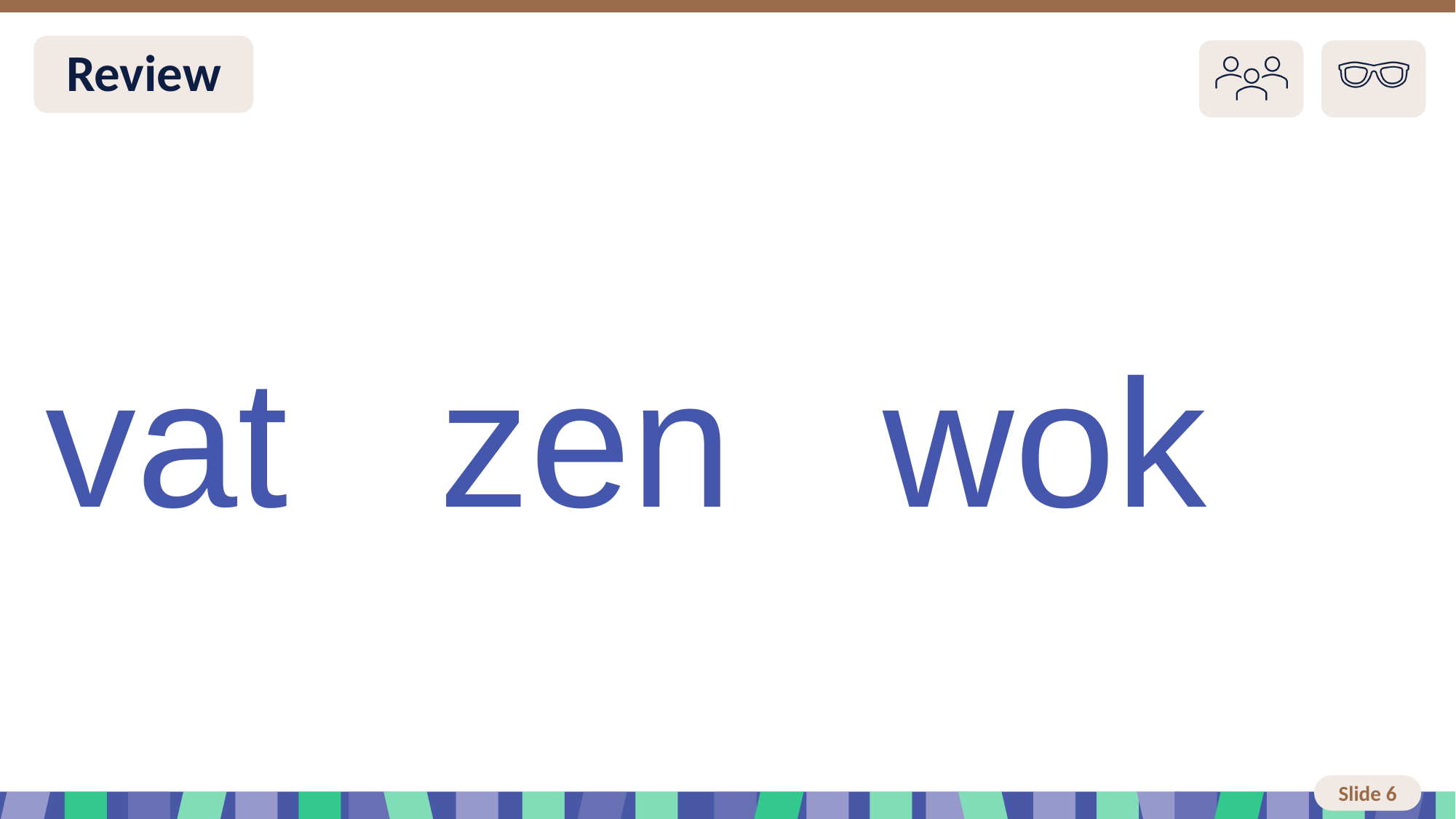

# Slide 6 Review
vat   zen   wok